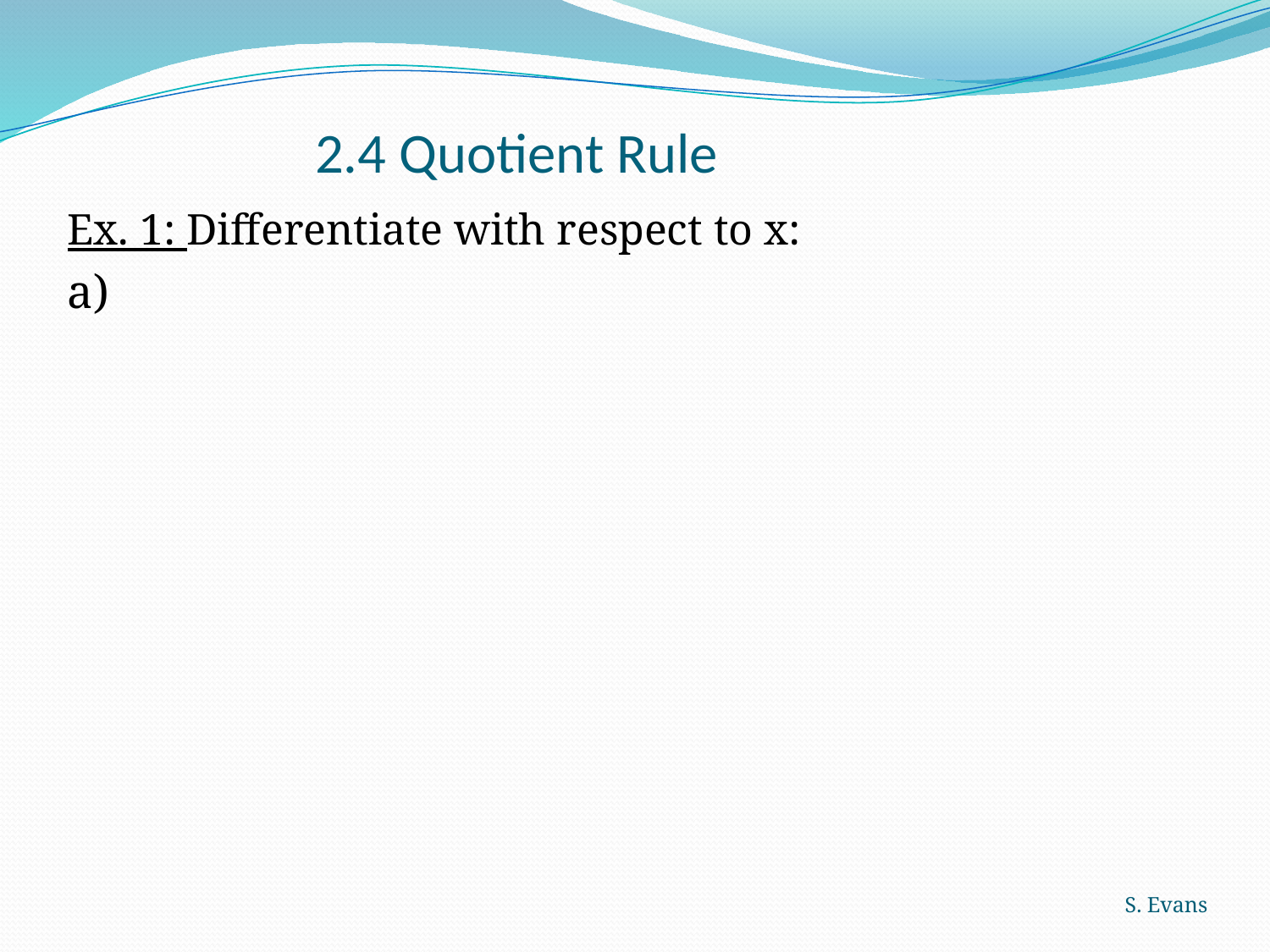

2.4 Quotient Rule
Ex. 1: Differentiate with respect to x:
a)
S. Evans